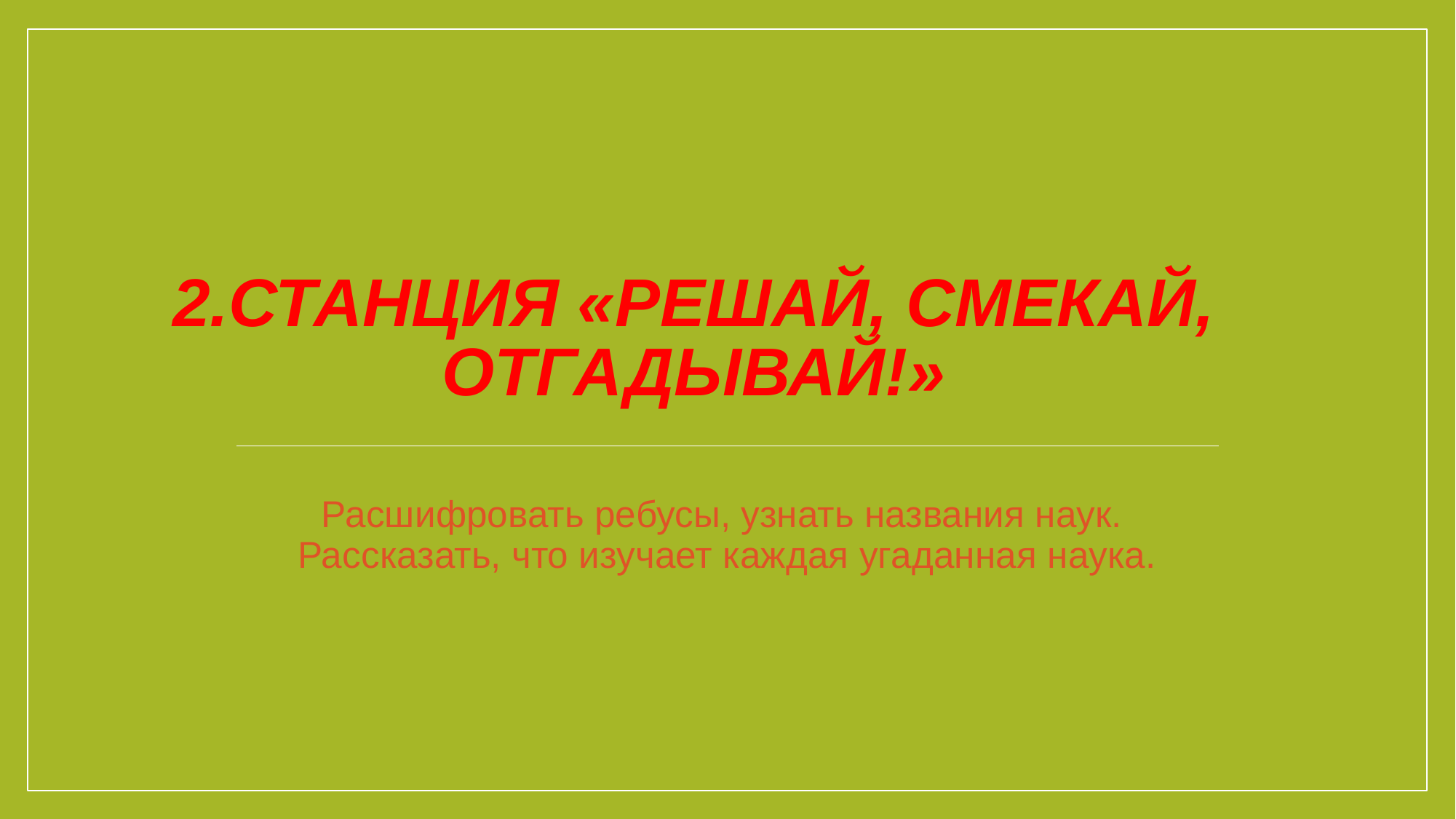

# 2.Станция «Решай, смекай, отгадывай!»
Расшифровать ребусы, узнать названия наук.  Рассказать, что изучает каждая угаданная наука.